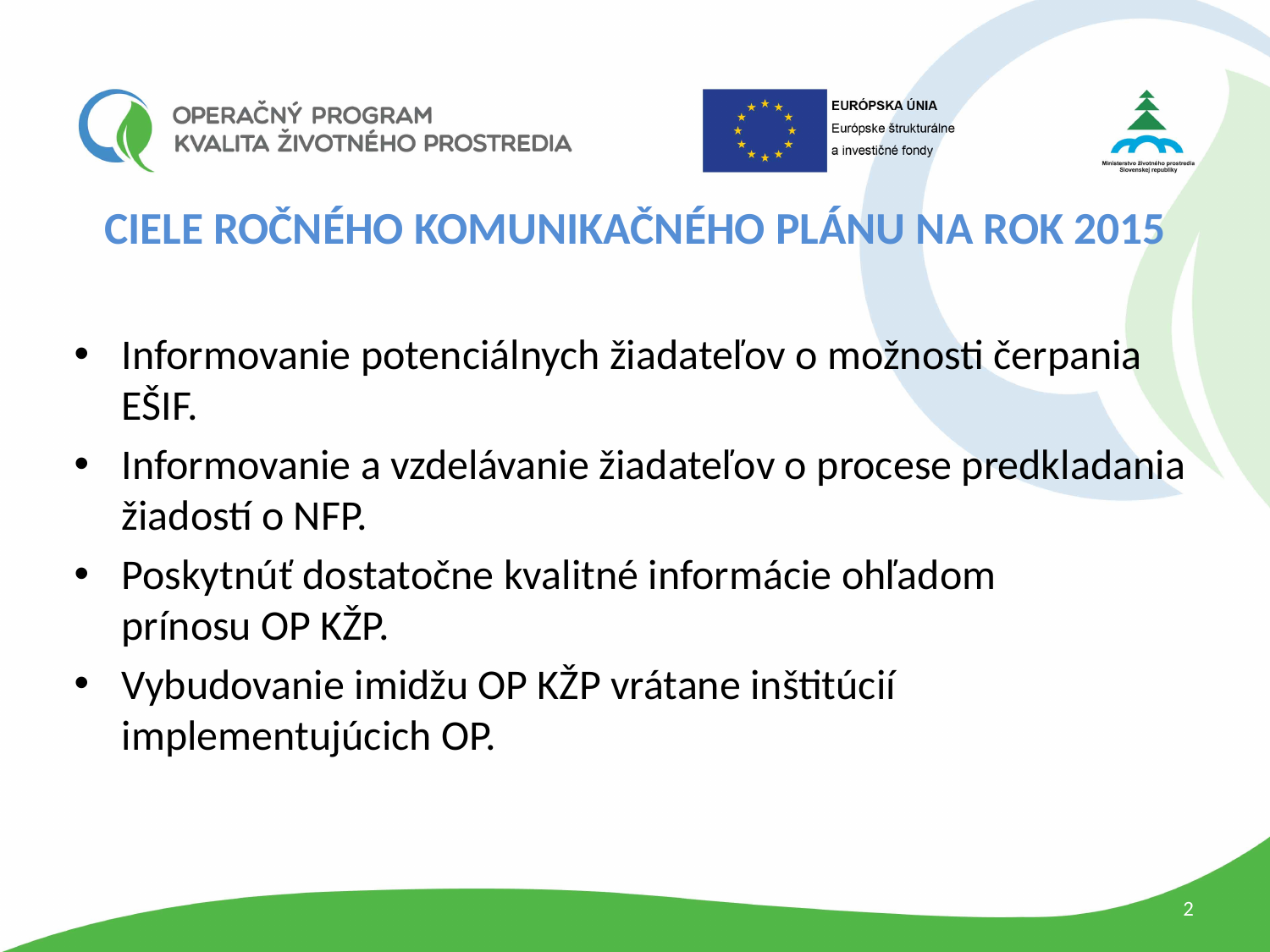

# CIELE ROČNÉHO KOMUNIKAČNÉHO PLÁNU NA ROK 2015

Informovanie potenciálnych žiadateľov o možnosti čerpania EŠIF.
Informovanie a vzdelávanie žiadateľov o procese predkladania žiadostí o NFP.
Poskytnúť dostatočne kvalitné informácie ohľadom prínosu OP KŽP.
Vybudovanie imidžu OP KŽP vrátane inštitúcií implementujúcich OP.

2